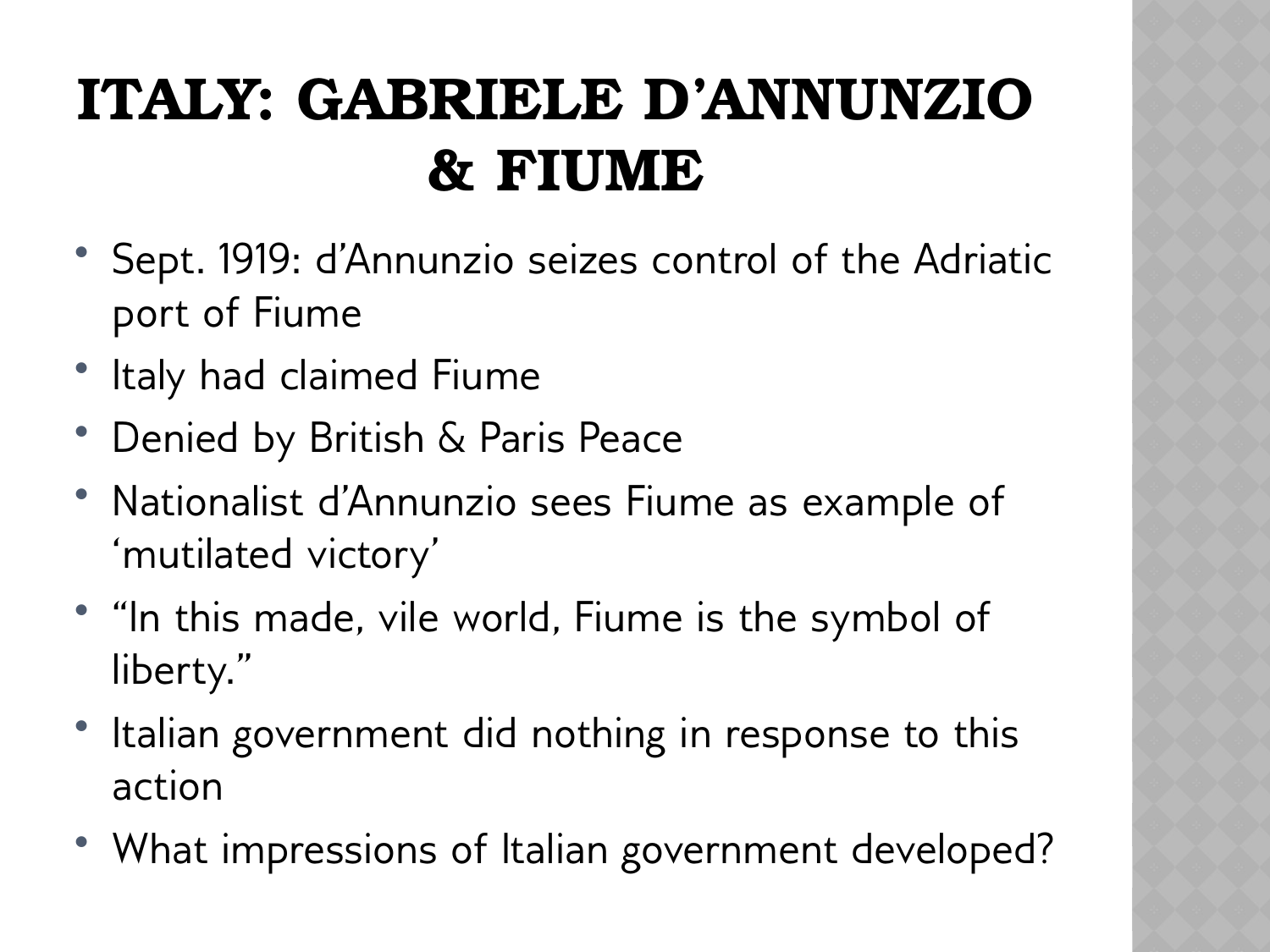

# Italy: gabriele d’annunzio & fiume
Sept. 1919: d’Annunzio seizes control of the Adriatic port of Fiume
Italy had claimed Fiume
Denied by British & Paris Peace
Nationalist d’Annunzio sees Fiume as example of ‘mutilated victory’
“In this made, vile world, Fiume is the symbol of liberty.”
Italian government did nothing in response to this action
What impressions of Italian government developed?